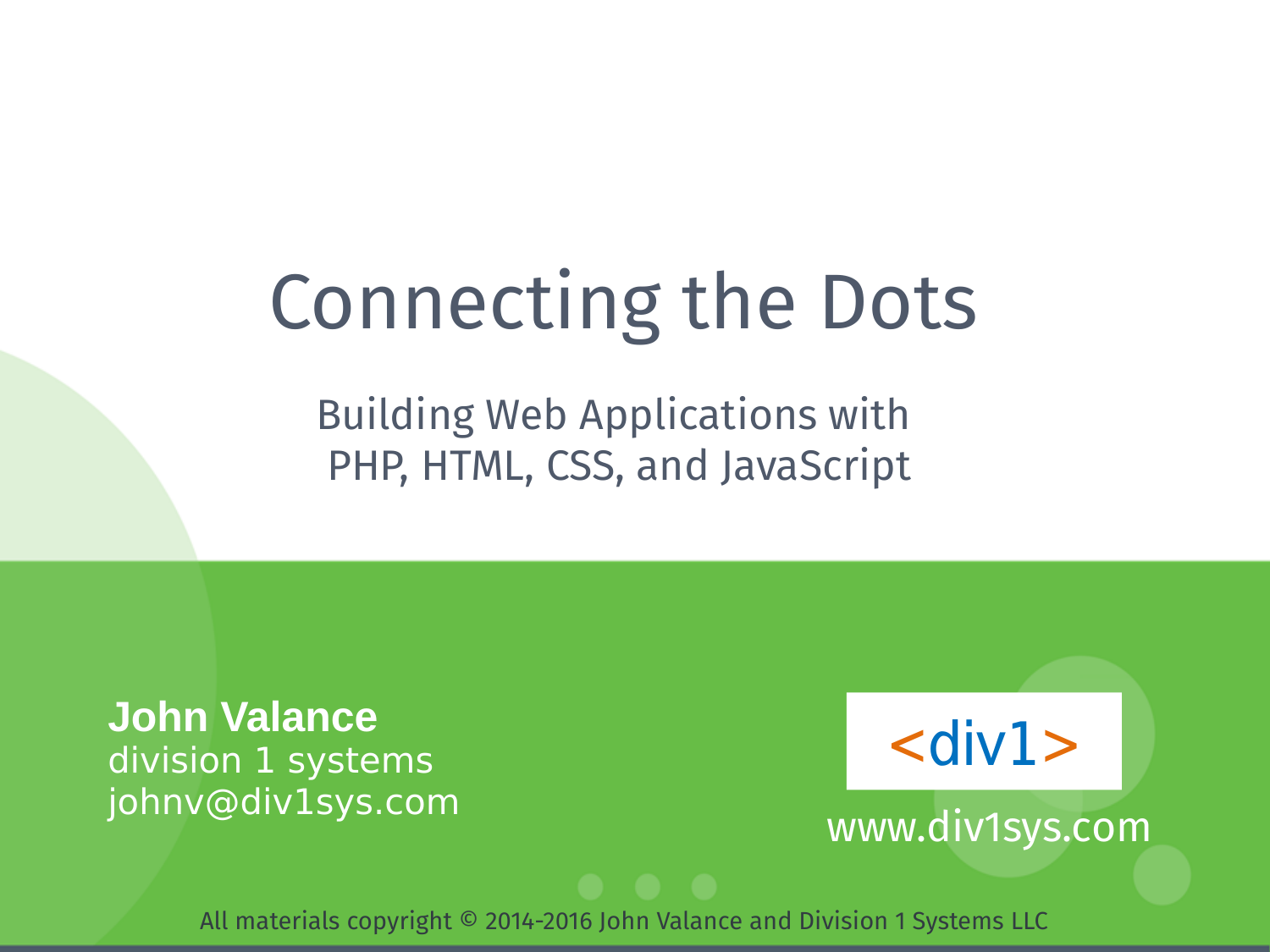

# Connecting the Dots
Building Web Applications with
PHP, HTML, CSS, and JavaScript
John Valance
division 1 systems
johnv@div1sys.com
<div1>
www.div1sys.com
All materials copyright © 2014-2016 John Valance and Division 1 Systems LLC